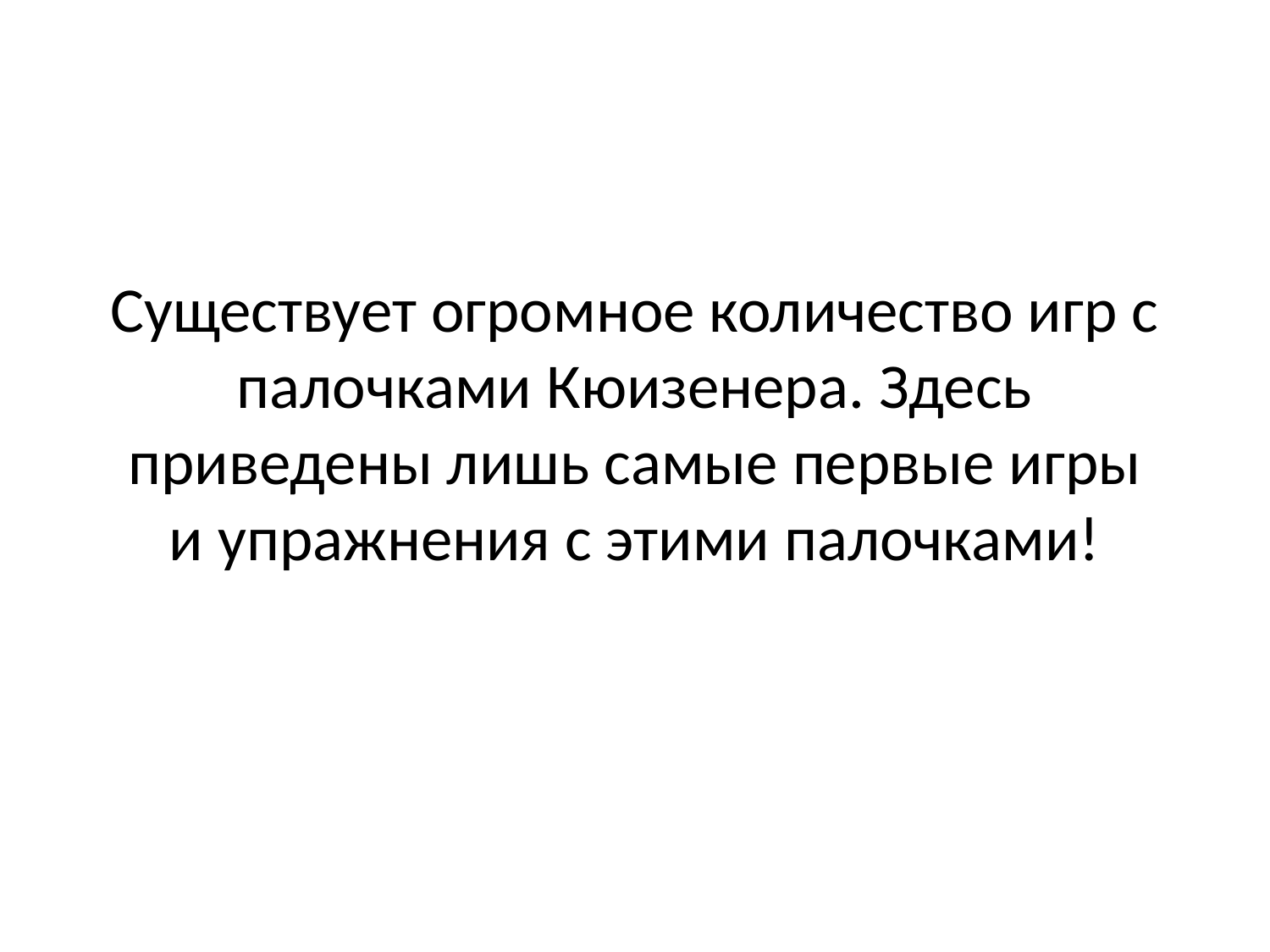

# Существует огромное количество игр с палочками Кюизенера. Здесь приведены лишь самые первые игры и упражнения с этими палочками!